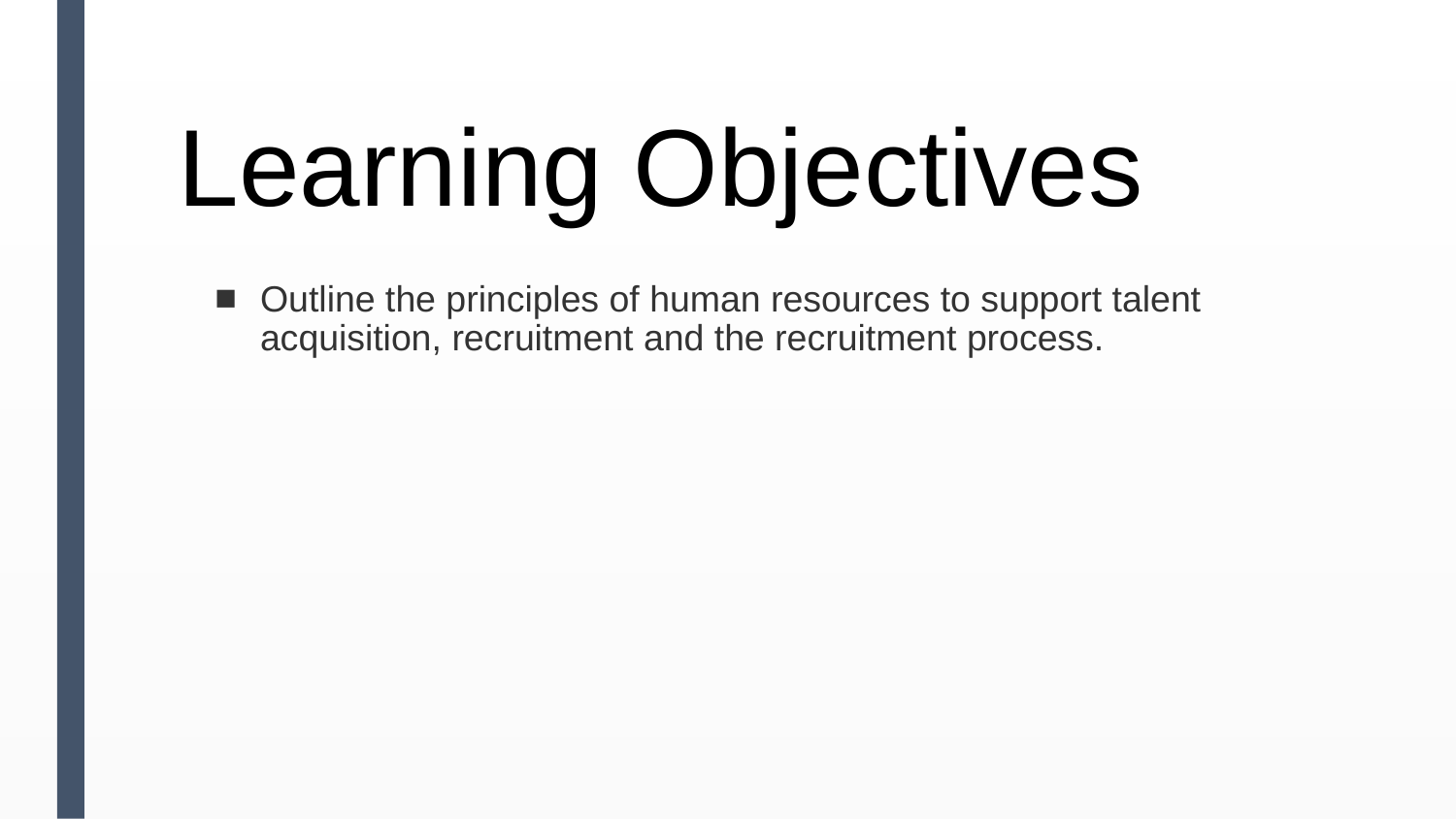

# Learning Objectives
Outline the principles of human resources to support talent acquisition, recruitment and the recruitment process.